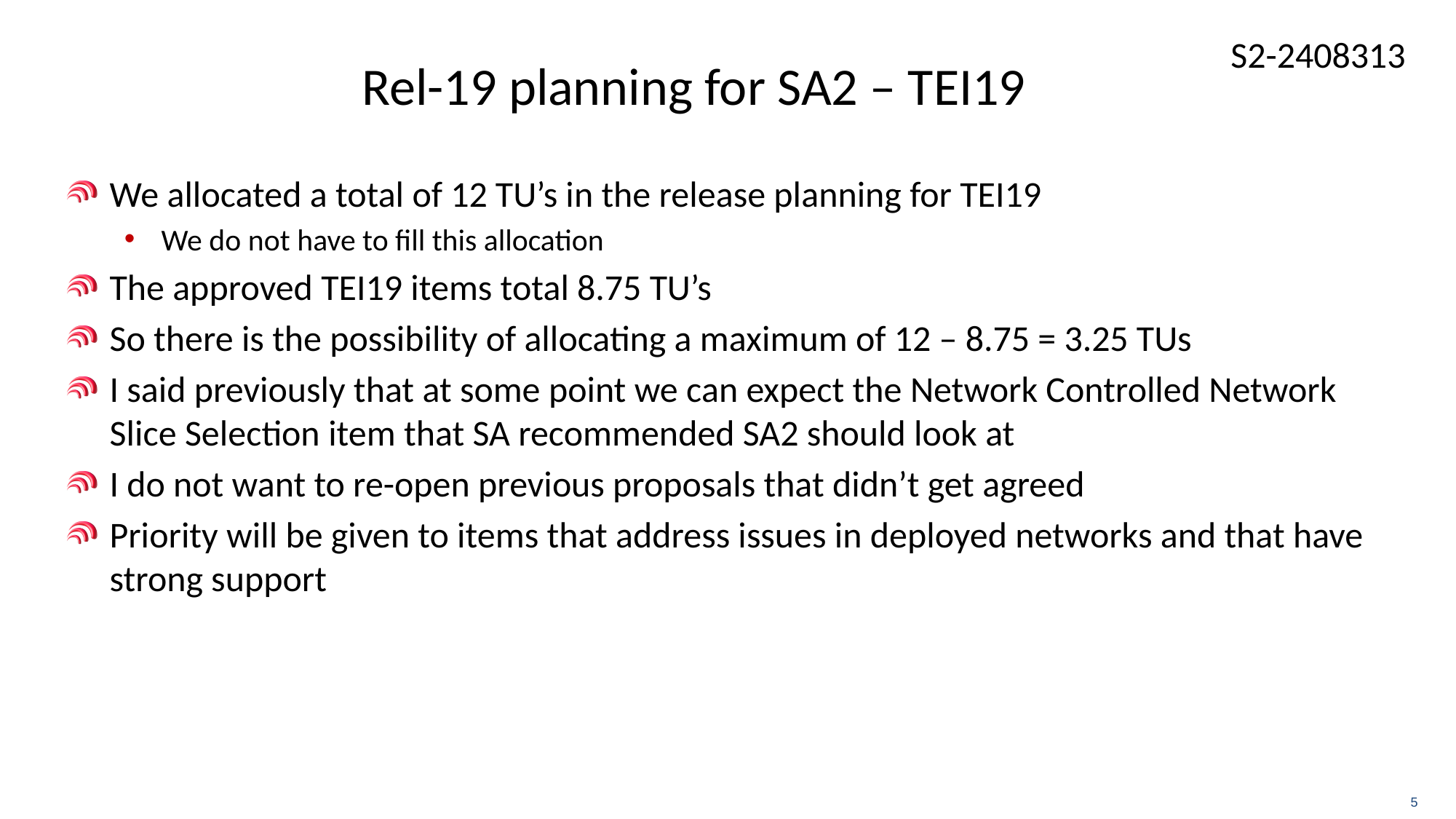

# Rel-19 planning for SA2 – TEI19
We allocated a total of 12 TU’s in the release planning for TEI19
We do not have to fill this allocation
The approved TEI19 items total 8.75 TU’s
So there is the possibility of allocating a maximum of 12 – 8.75 = 3.25 TUs
I said previously that at some point we can expect the Network Controlled Network Slice Selection item that SA recommended SA2 should look at
I do not want to re-open previous proposals that didn’t get agreed
Priority will be given to items that address issues in deployed networks and that have strong support